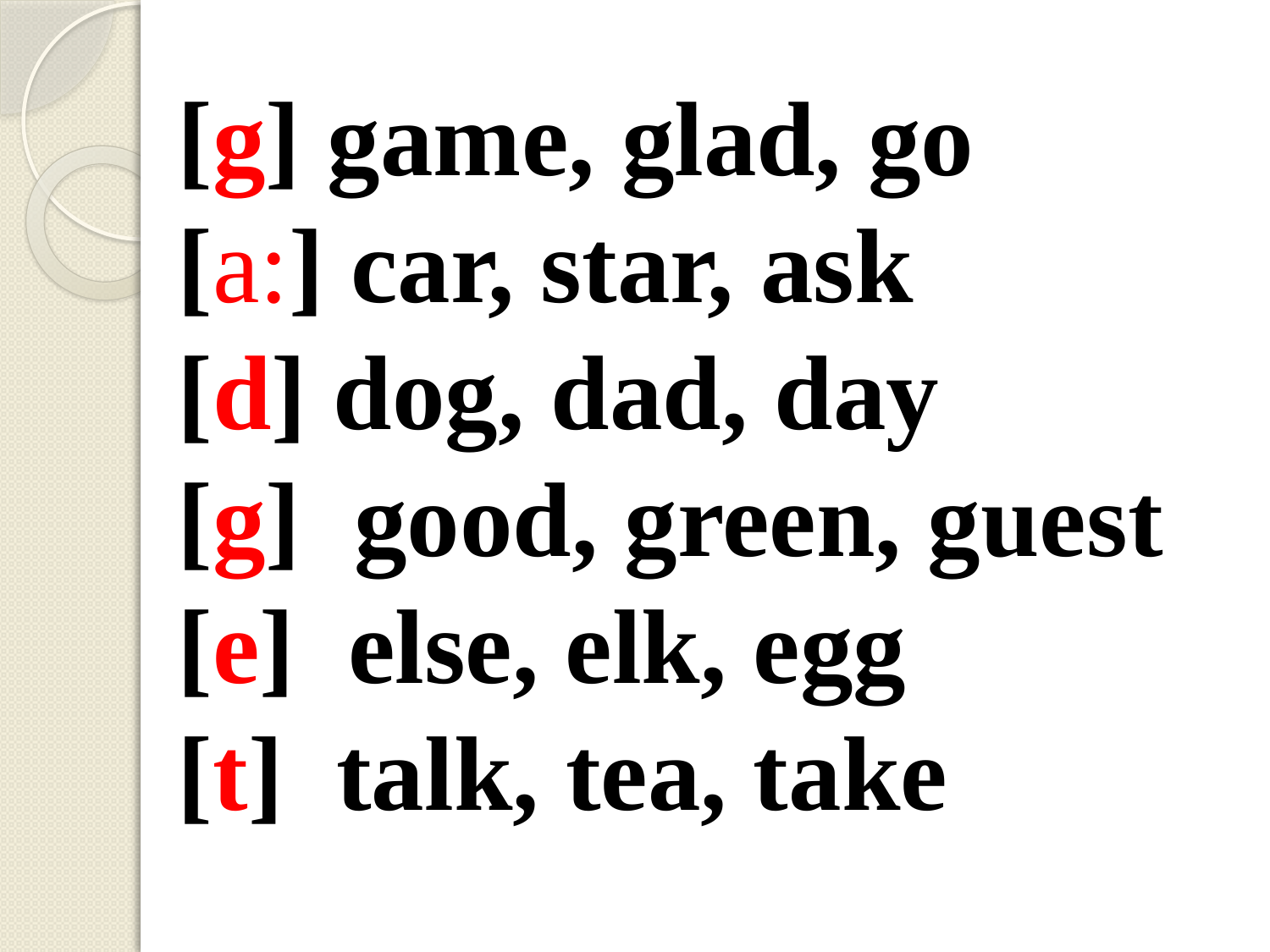

# [g] game, glad, go [a:] car, star, ask [d] dog, dad, day [g]  good, green, guest [e]  else, elk, egg [t]  talk, tea, take